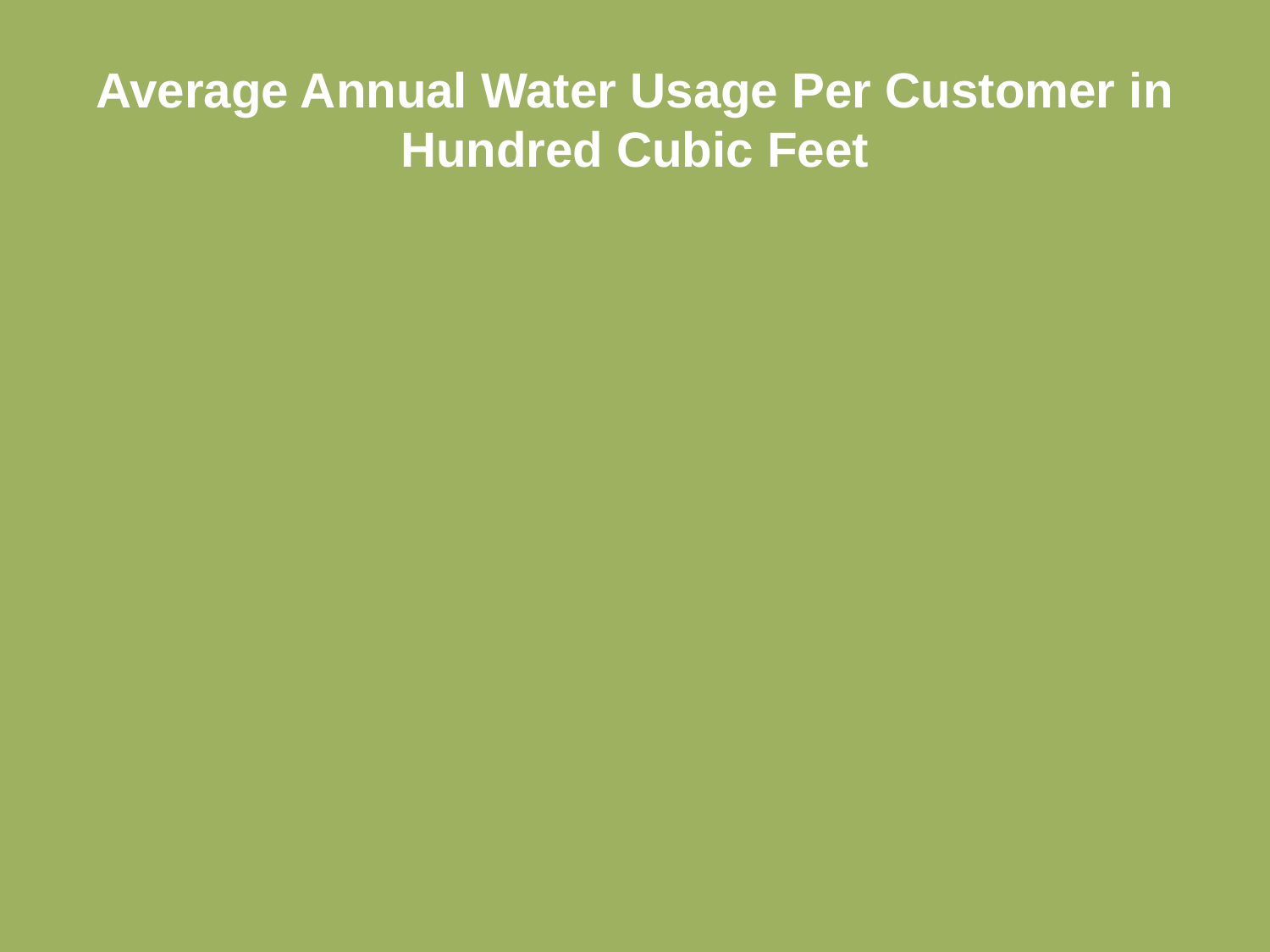

# Average Annual Water Usage Per Customer in Hundred Cubic Feet